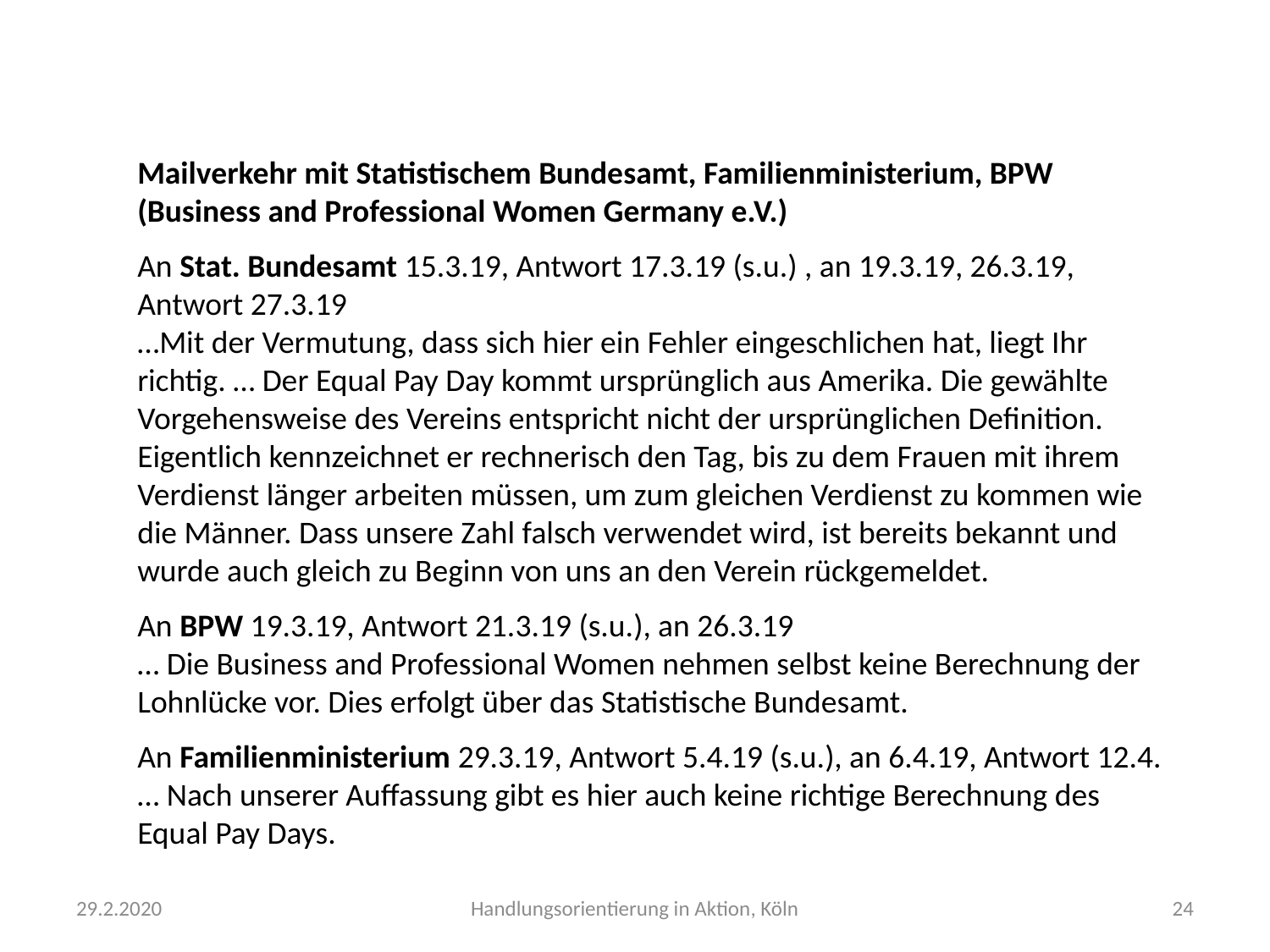

Mailverkehr mit Statistischem Bundesamt, Familienministerium, BPW
(Business and Professional Women Germany e.V.)

An Stat. Bundesamt 15.3.19, Antwort 17.3.19 (s.u.) , an 19.3.19, 26.3.19, Antwort 27.3.19
…Mit der Vermutung, dass sich hier ein Fehler eingeschlichen hat, liegt Ihr richtig. … Der Equal Pay Day kommt ursprünglich aus Amerika. Die gewählte Vorgehensweise des Vereins entspricht nicht der ursprünglichen Definition. Eigentlich kennzeichnet er rechnerisch den Tag, bis zu dem Frauen mit ihrem Verdienst länger arbeiten müssen, um zum gleichen Verdienst zu kommen wie die Männer. Dass unsere Zahl falsch verwendet wird, ist bereits bekannt und wurde auch gleich zu Beginn von uns an den Verein rückgemeldet.

An BPW 19.3.19, Antwort 21.3.19 (s.u.), an 26.3.19
… Die Business and Professional Women nehmen selbst keine Berechnung der Lohnlücke vor. Dies erfolgt über das Statistische Bundesamt.

An Familienministerium 29.3.19, Antwort 5.4.19 (s.u.), an 6.4.19, Antwort 12.4.
… Nach unserer Auffassung gibt es hier auch keine richtige Berechnung des Equal Pay Days.
29.2.2020
Handlungsorientierung in Aktion, Köln
24